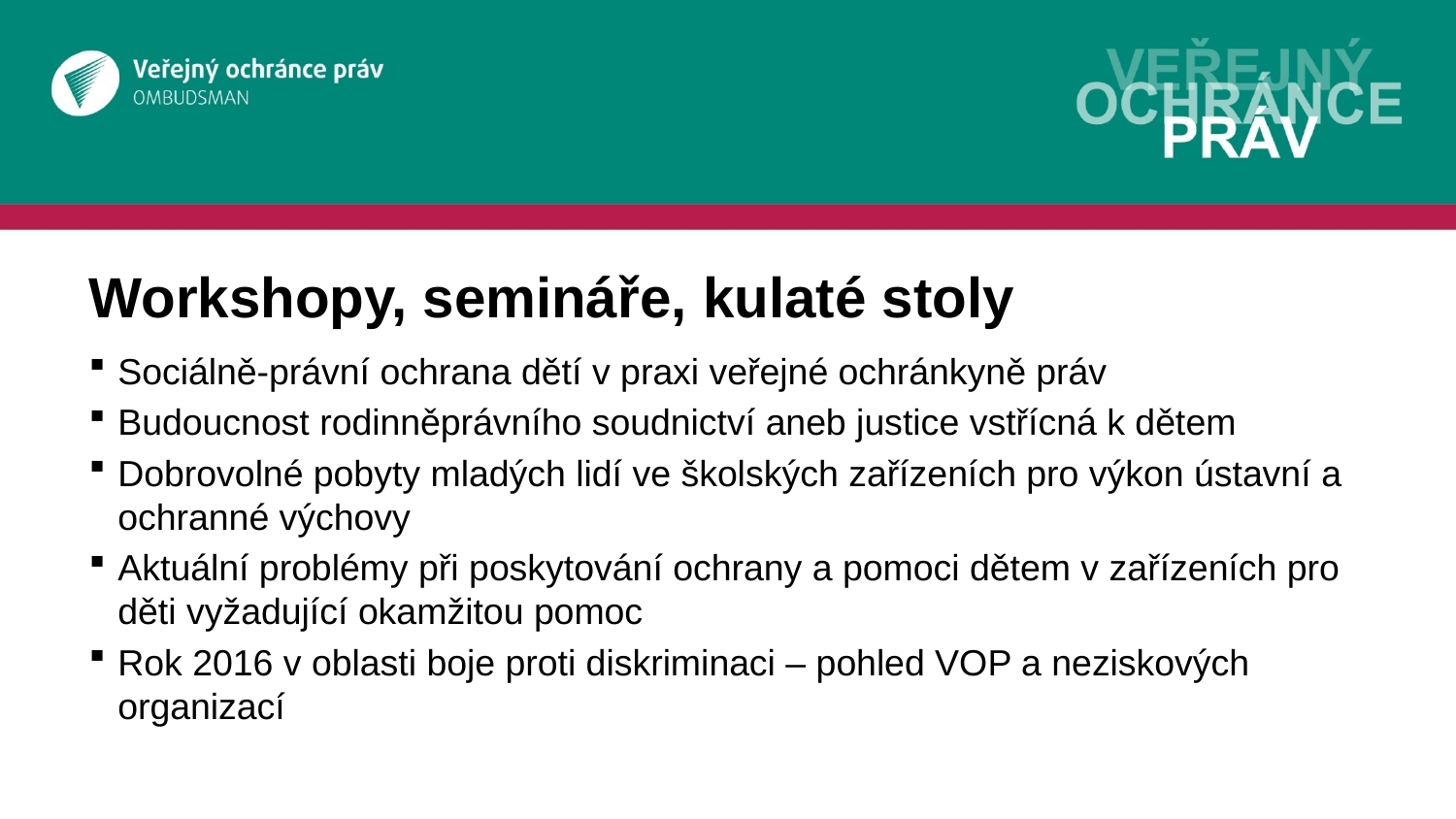

# Workshopy, semináře, kulaté stoly
Sociálně-právní ochrana dětí v praxi veřejné ochránkyně práv
Budoucnost rodinněprávního soudnictví aneb justice vstřícná k dětem
Dobrovolné pobyty mladých lidí ve školských zařízeních pro výkon ústavní a ochranné výchovy
Aktuální problémy při poskytování ochrany a pomoci dětem v zařízeních pro děti vyžadující okamžitou pomoc
Rok 2016 v oblasti boje proti diskriminaci – pohled VOP a neziskových organizací